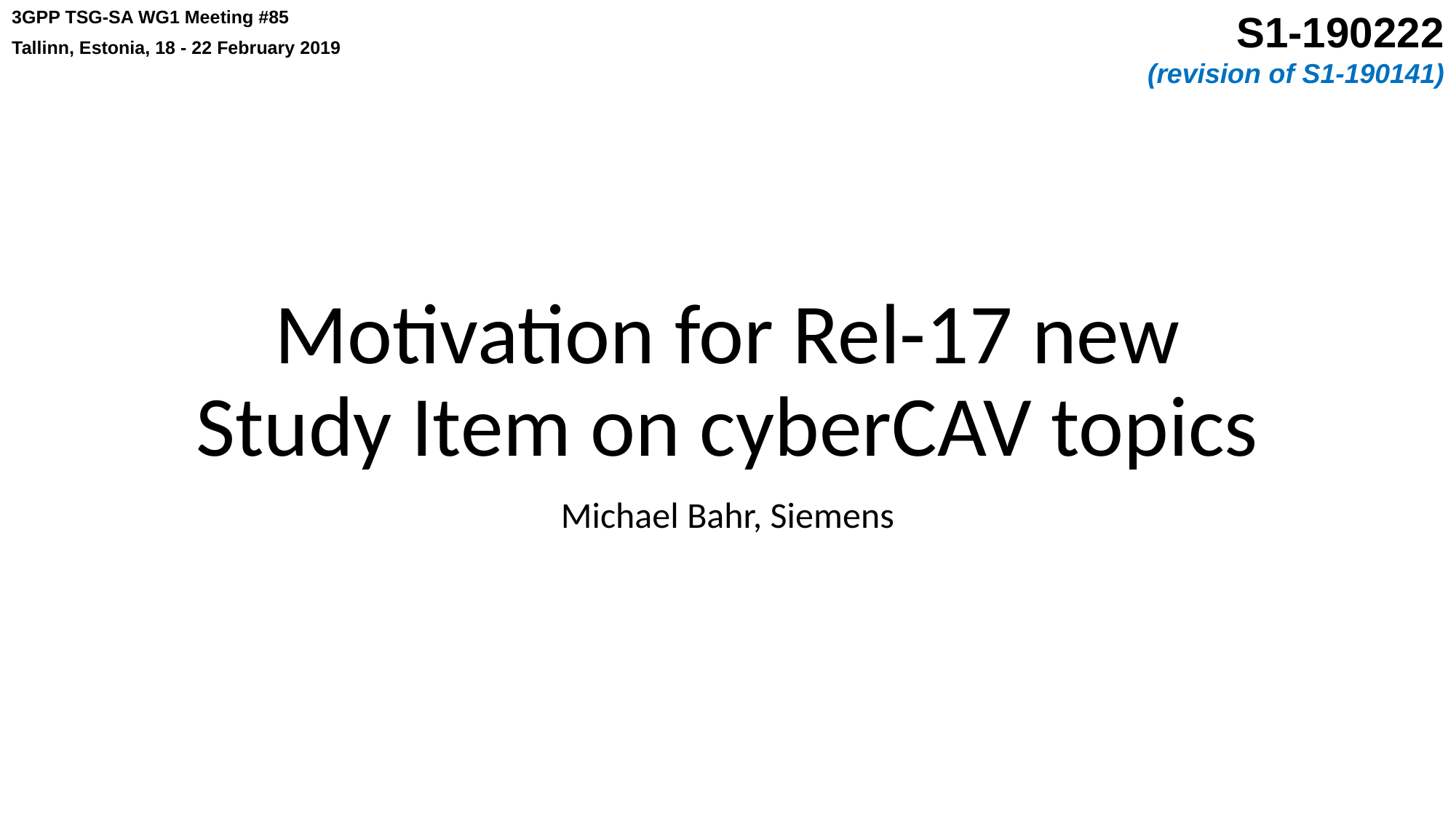

# Motivation for Rel-17 new Study Item on cyberCAV topics
Michael Bahr, Siemens